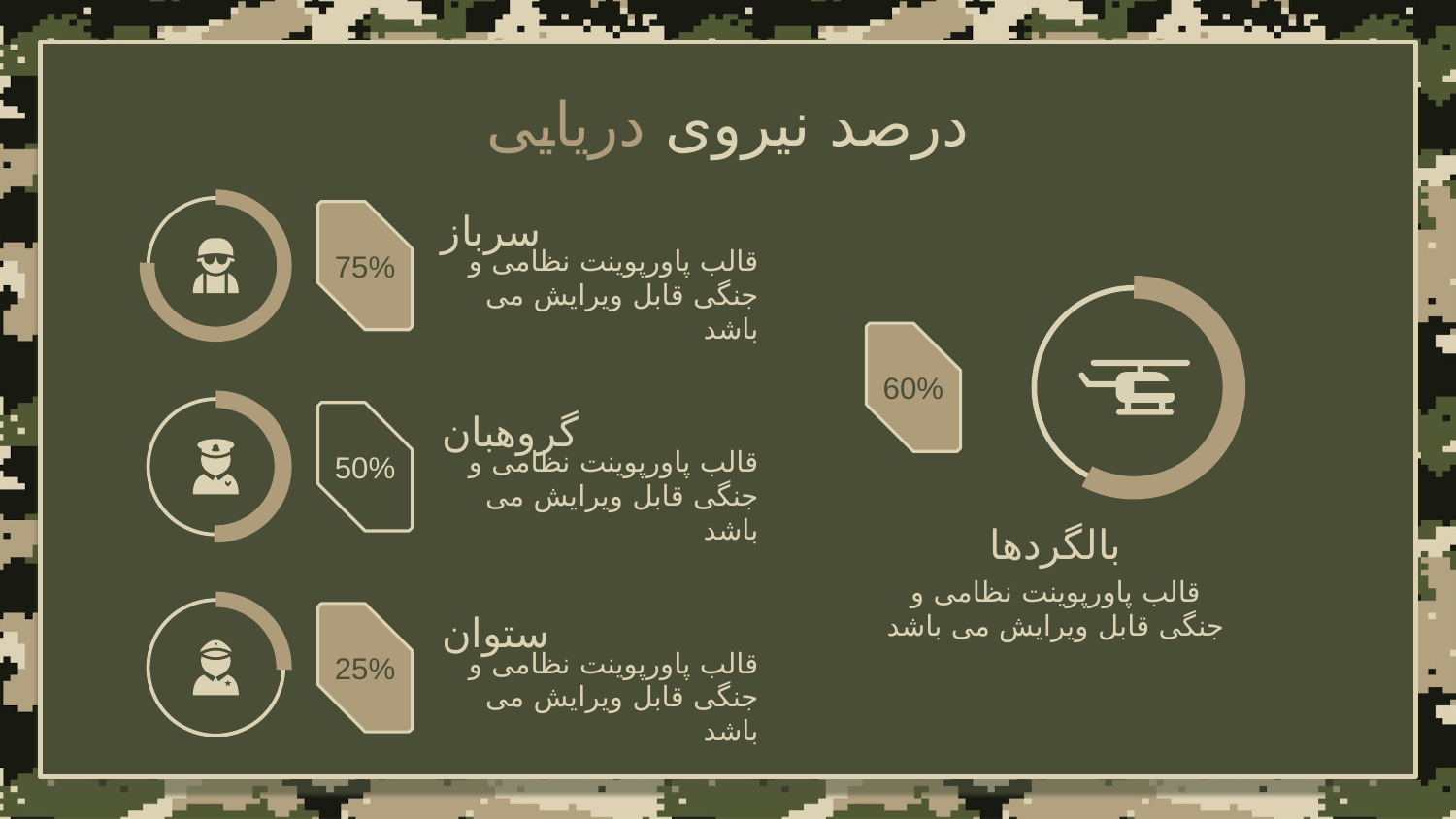

# درصد نیروی دریایی

سرباز
75%

قالب پاورپوینت نظامی و جنگی قابل ویرایش می باشد

60%

گروهبان
50%

قالب پاورپوینت نظامی و جنگی قابل ویرایش می باشد
بالگردها
قالب پاورپوینت نظامی و جنگی قابل ویرایش می باشد

ستوان
25%

قالب پاورپوینت نظامی و جنگی قابل ویرایش می باشد